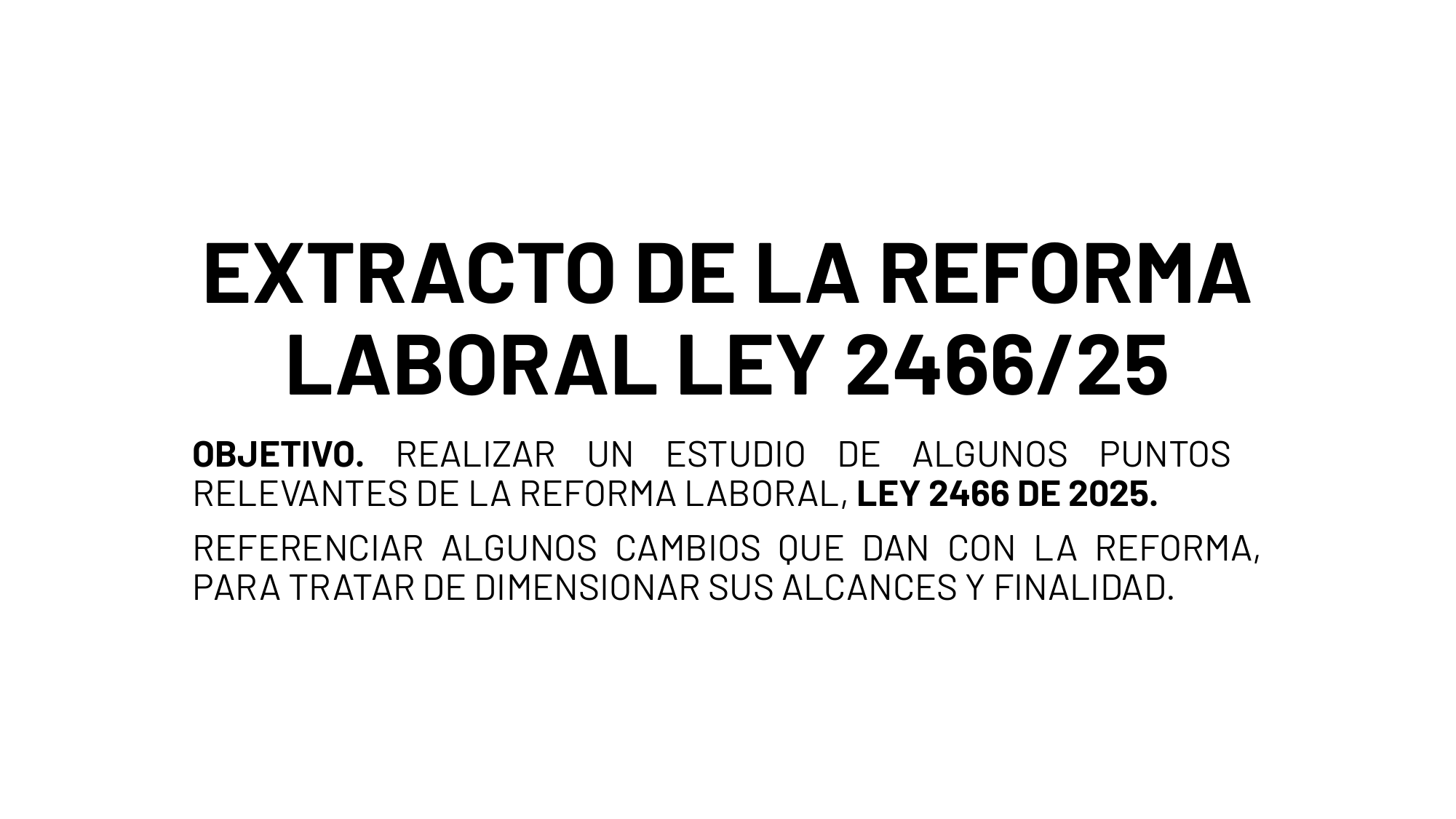

# EXTRACTO DE LA REFORMA LABORAL LEY 2466/25
OBJETIVO. REALIZAR UN ESTUDIO DE ALGUNOS PUNTOS  RELEVANTES DE LA REFORMA LABORAL, LEY 2466 DE 2025.
REFERENCIAR ALGUNOS CAMBIOS QUE DAN CON LA REFORMA, PARA TRATAR DE DIMENSIONAR SUS ALCANCES Y FINALIDAD.